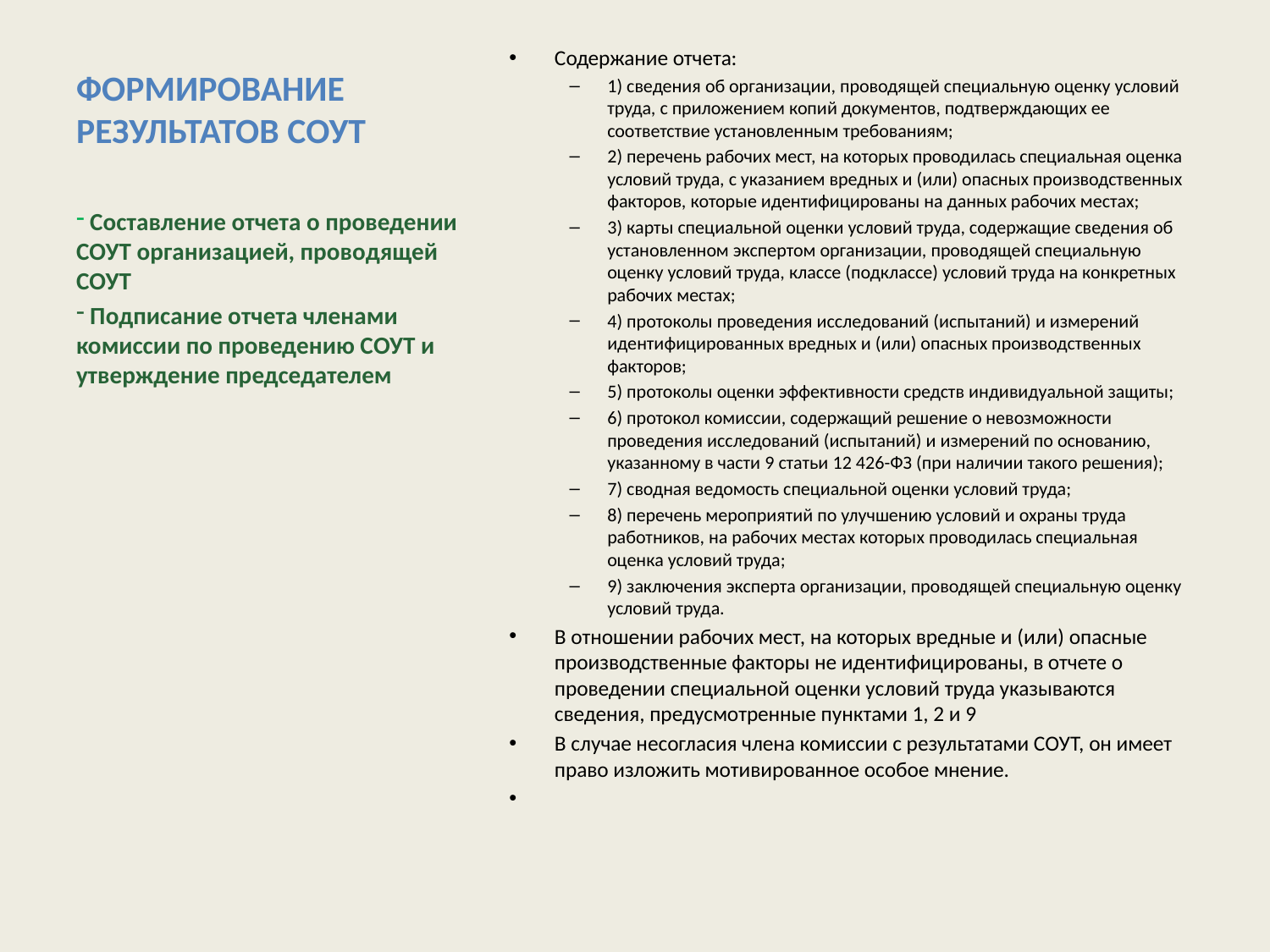

# ФОРМИРОВАНИЕ РЕЗУЛЬТАТОВ СОУТ
Содержание отчета:
1) сведения об организации, проводящей специальную оценку условий труда, с приложением копий документов, подтверждающих ее соответствие установленным требованиям;
2) перечень рабочих мест, на которых проводилась специальная оценка условий труда, с указанием вредных и (или) опасных производственных факторов, которые идентифицированы на данных рабочих местах;
3) карты специальной оценки условий труда, содержащие сведения об установленном экспертом организации, проводящей специальную оценку условий труда, классе (подклассе) условий труда на конкретных рабочих местах;
4) протоколы проведения исследований (испытаний) и измерений идентифицированных вредных и (или) опасных производственных факторов;
5) протоколы оценки эффективности средств индивидуальной защиты;
6) протокол комиссии, содержащий решение о невозможности проведения исследований (испытаний) и измерений по основанию, указанному в части 9 статьи 12 426-ФЗ (при наличии такого решения);
7) сводная ведомость специальной оценки условий труда;
8) перечень мероприятий по улучшению условий и охраны труда работников, на рабочих местах которых проводилась специальная оценка условий труда;
9) заключения эксперта организации, проводящей специальную оценку условий труда.
В отношении рабочих мест, на которых вредные и (или) опасные производственные факторы не идентифицированы, в отчете о проведении специальной оценки условий труда указываются сведения, предусмотренные пунктами 1, 2 и 9
В случае несогласия члена комиссии с результатами СОУТ, он имеет право изложить мотивированное особое мнение.

 Составление отчета о проведении СОУТ организацией, проводящей СОУТ
 Подписание отчета членами комиссии по проведению СОУТ и утверждение председателем